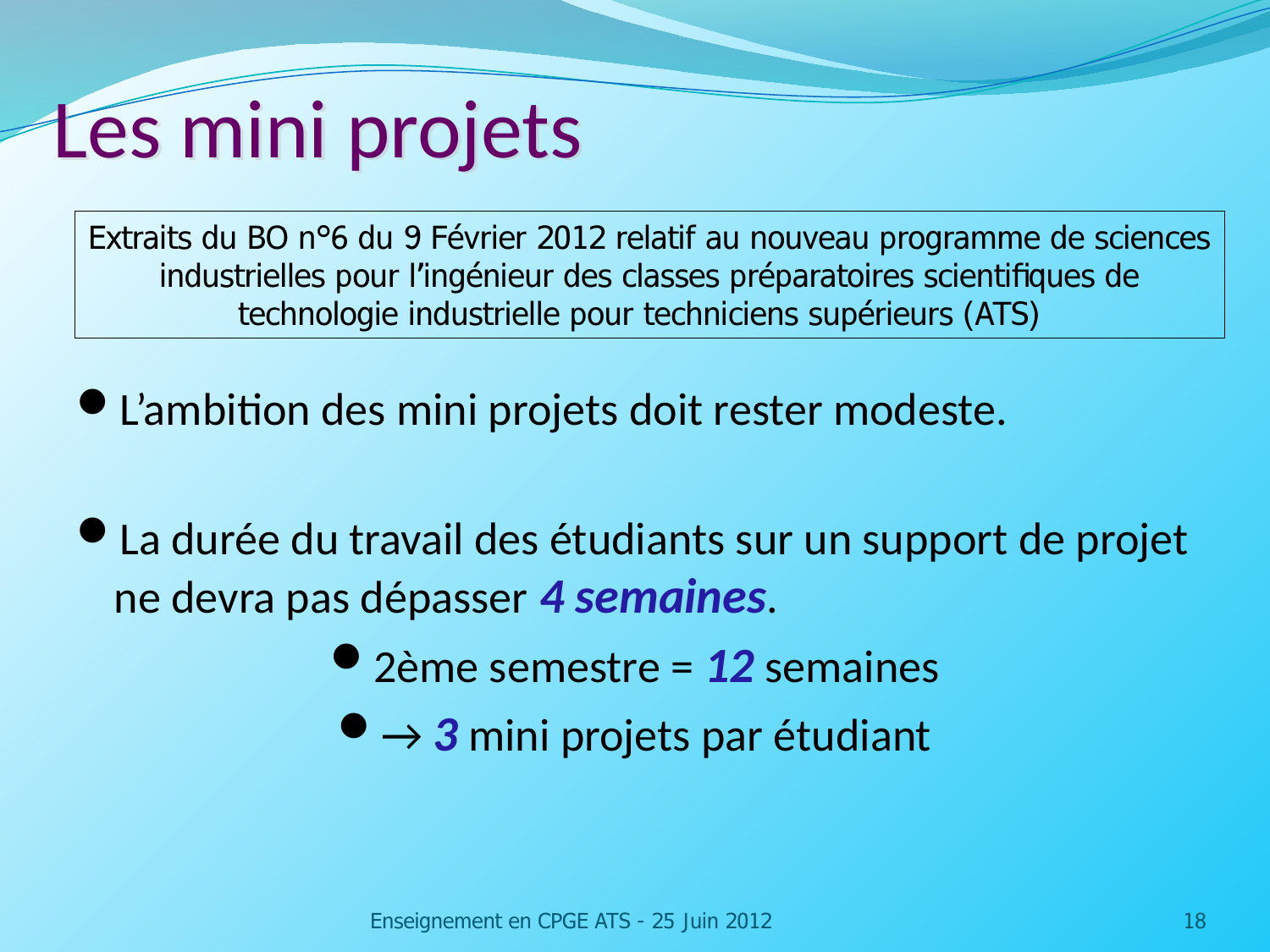

# Les mini projets
Extraits du BO n°6 du 9 Février 2012 relatif au nouveau programme de sciences industrielles pour l’ingénieur des classes préparatoires scientifiques de technologie industrielle pour techniciens supérieurs (ATS)
L’ambition des mini projets doit rester modeste.

La durée du travail des étudiants sur un support de projet ne devra pas dépasser 4 semaines.
2ème semestre = 12 semaines
→ 3 mini projets par étudiant

Enseignement en CPGE ATS - 25 Juin 2012
18